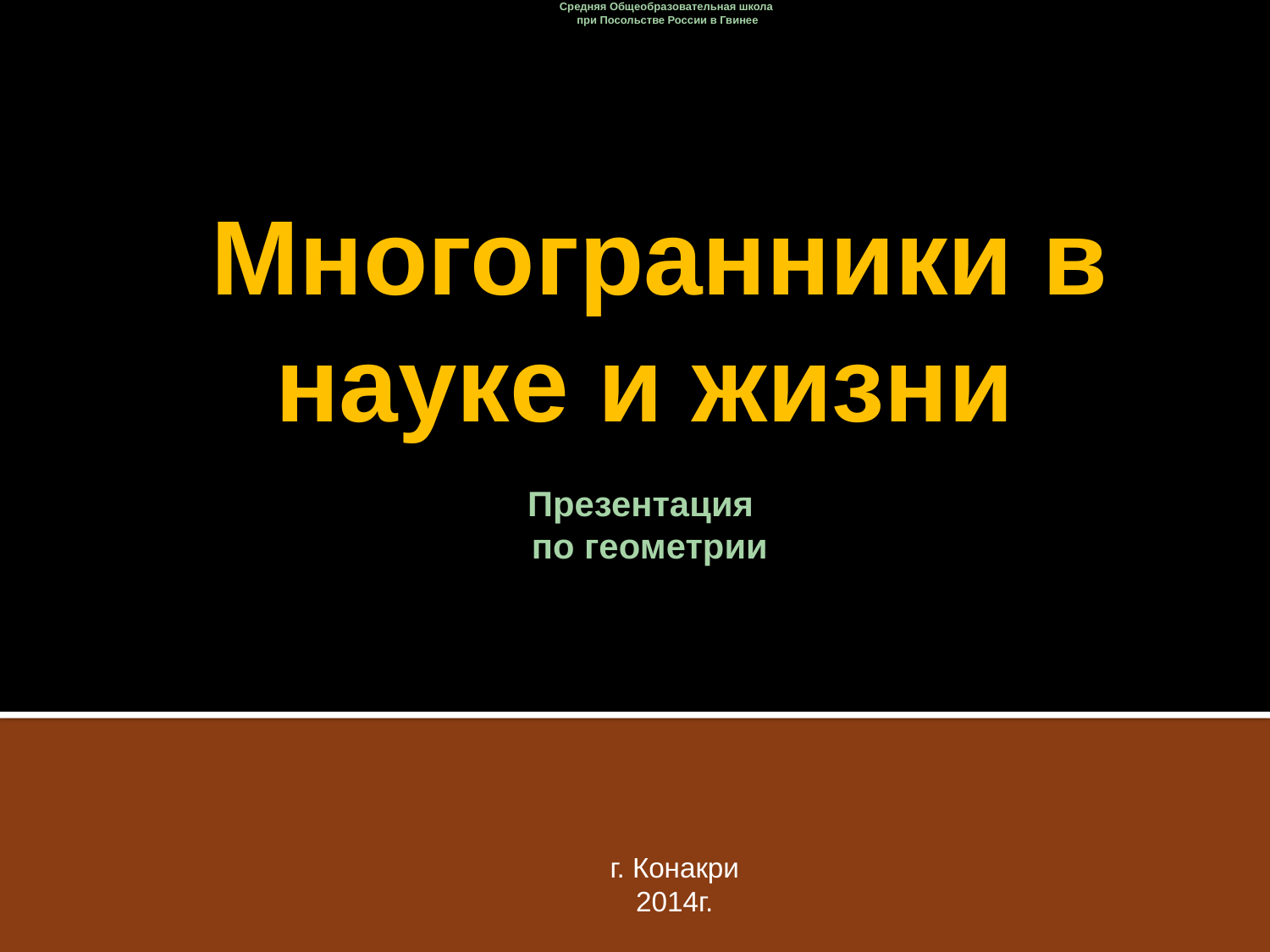

# Средняя Общеобразовательная школа при Посольстве России в Гвинее

 Многогранники в науке и жизни

Презентация
 по геометрии

г. Конакри
2014г.